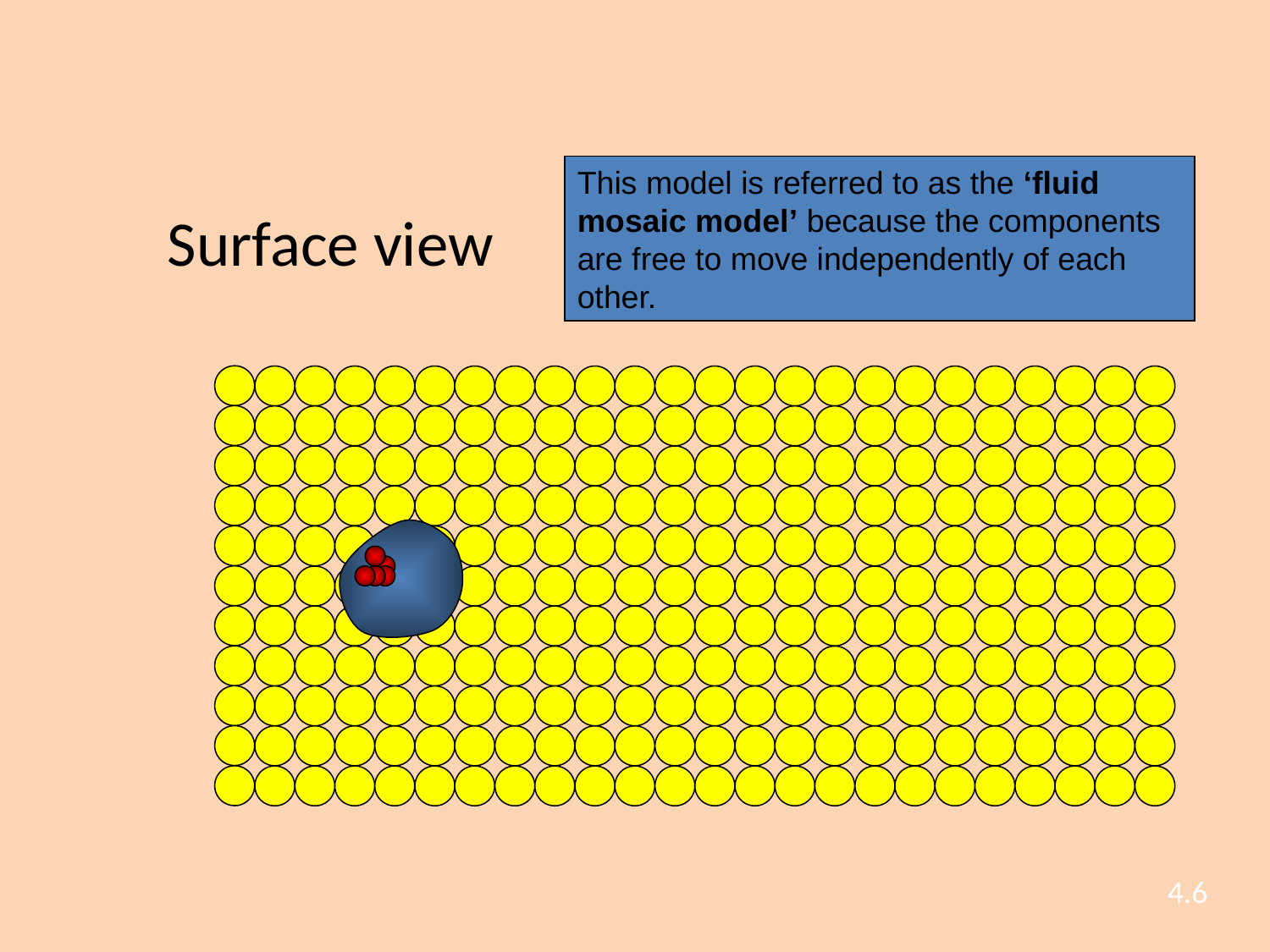

This model is referred to as the ‘fluid mosaic model’ because the components are free to move independently of each other.
Surface view

4.6